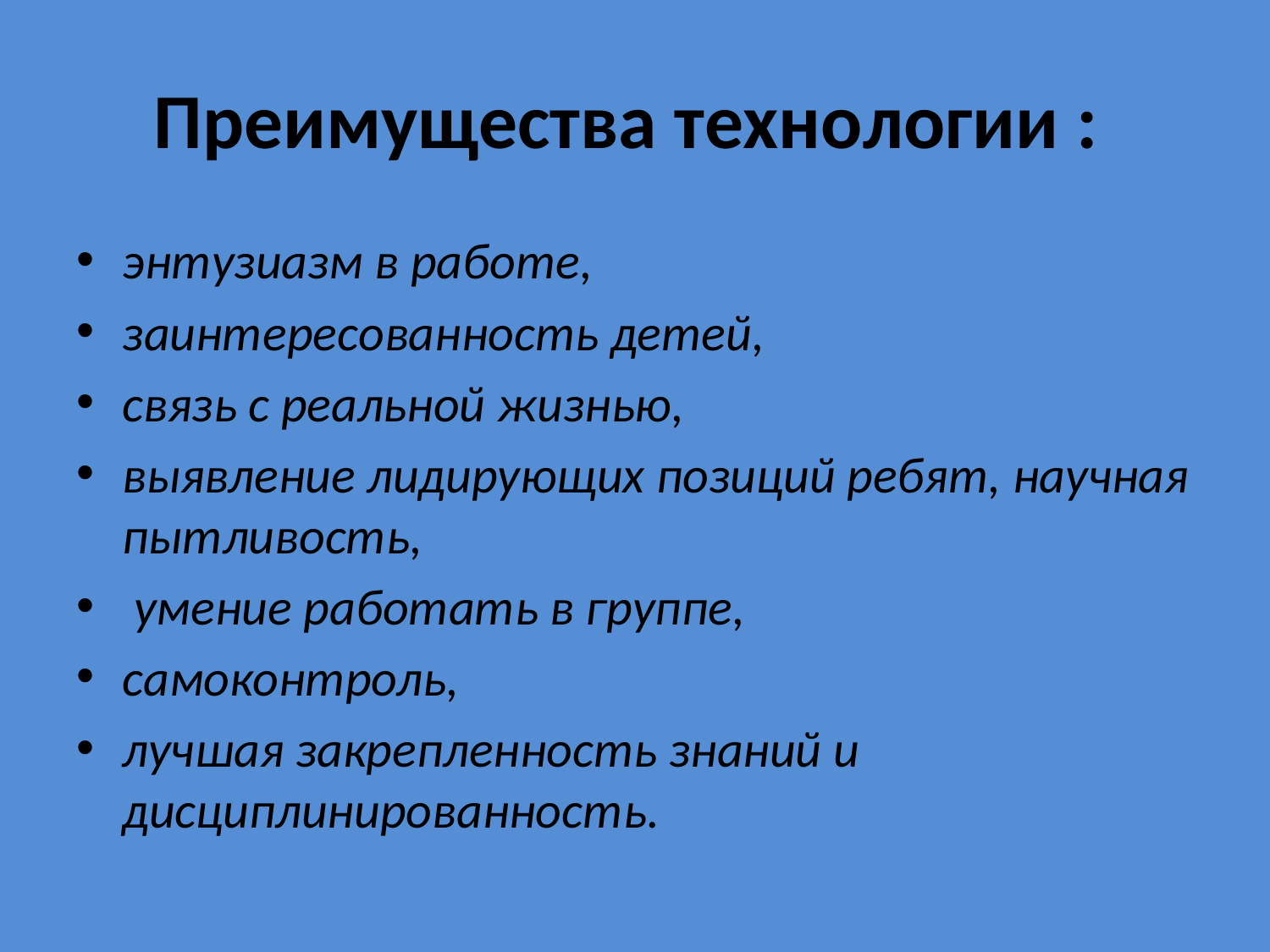

# Преимущества технологии :
энтузиазм в работе,
заинтересованность детей,
связь с реальной жизнью,
выявление лидирующих позиций ребят, научная пытливость,
 умение работать в группе,
самоконтроль,
лучшая закрепленность знаний и дисциплинированность.